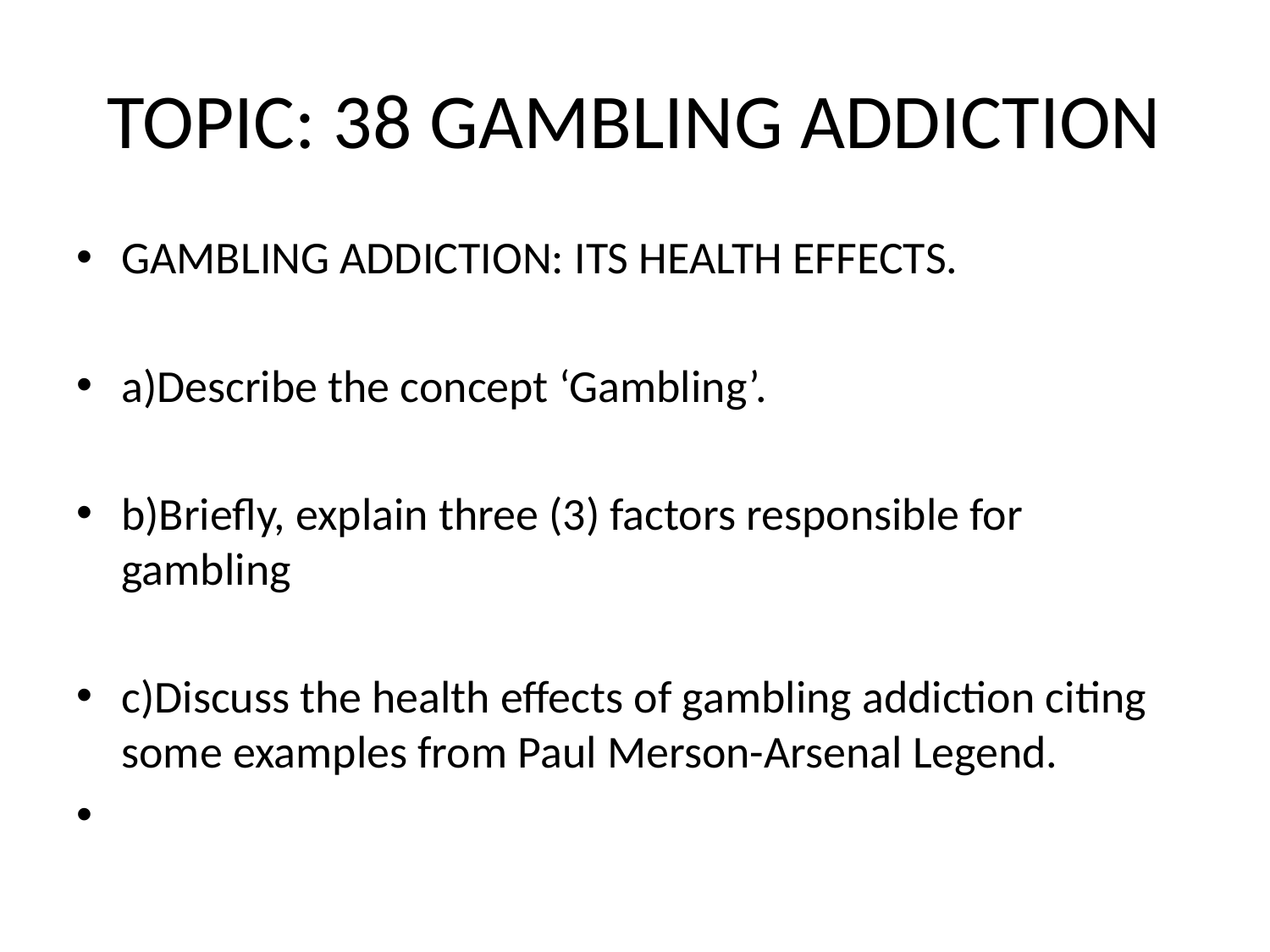

# TOPIC: 38 GAMBLING ADDICTION
GAMBLING ADDICTION: ITS HEALTH EFFECTS.

a)Describe the concept ‘Gambling’.

b)Briefly, explain three (3) factors responsible for gambling

c)Discuss the health effects of gambling addiction citing some examples from Paul Merson-Arsenal Legend.